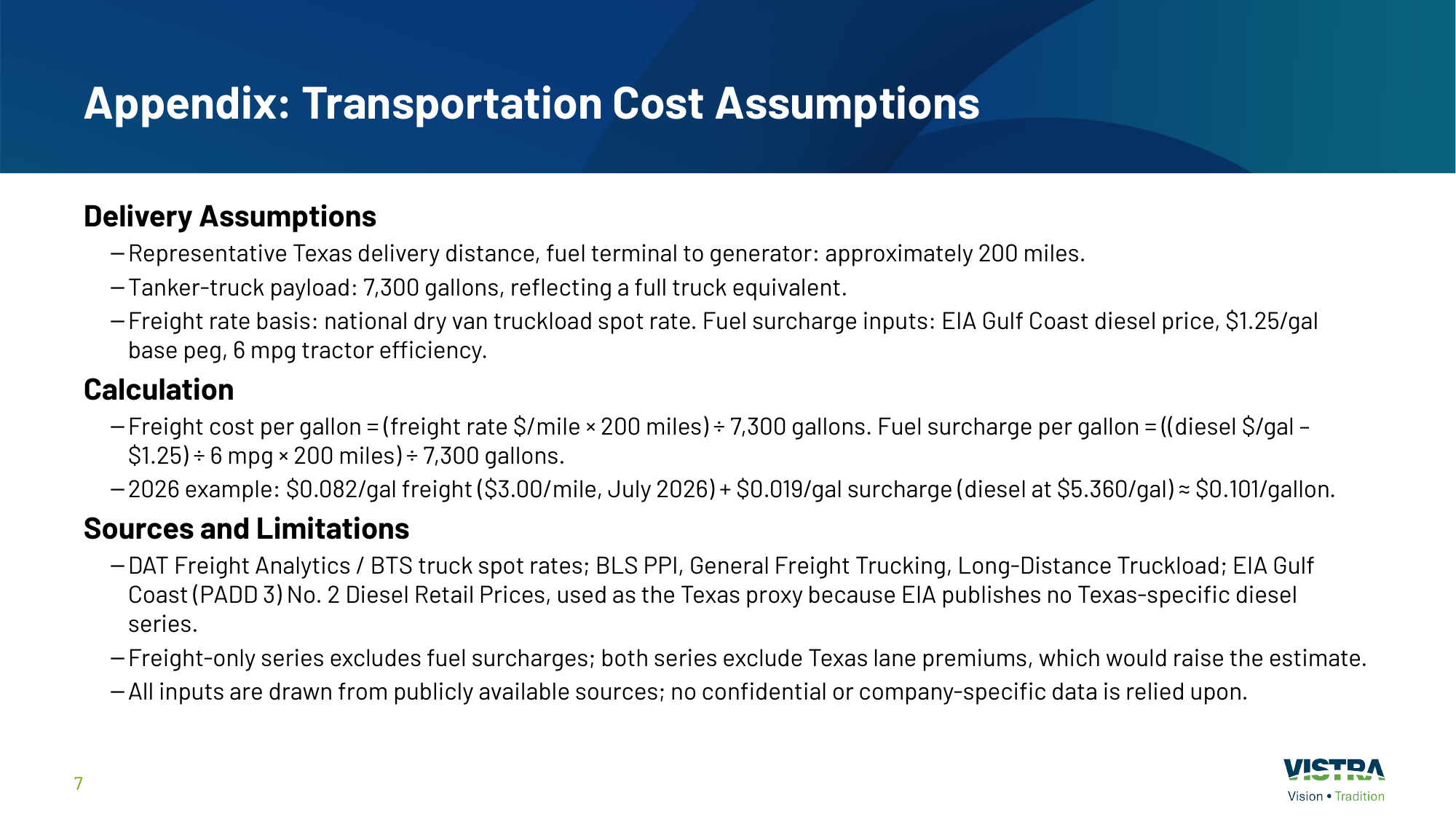

# Appendix: Transportation Cost Assumptions
Delivery Assumptions
Representative Texas delivery distance, fuel terminal to generator: approximately 200 miles.
Tanker-truck payload: 7,300 gallons, reflecting a full truck equivalent.
Freight rate basis: national dry van truckload spot rate. Fuel surcharge inputs: EIA Gulf Coast diesel price, $1.25/gal base peg, 6 mpg tractor efficiency.
Calculation
Freight cost per gallon = (freight rate $/mile × 200 miles) ÷ 7,300 gallons. Fuel surcharge per gallon = ((diesel $/gal – $1.25) ÷ 6 mpg × 200 miles) ÷ 7,300 gallons.
2026 example: $0.082/gal freight ($3.00/mile, July 2026) + $0.019/gal surcharge (diesel at $5.360/gal) ≈ $0.101/gallon.
Sources and Limitations
DAT Freight Analytics / BTS truck spot rates; BLS PPI, General Freight Trucking, Long-Distance Truckload; EIA Gulf Coast (PADD 3) No. 2 Diesel Retail Prices, used as the Texas proxy because EIA publishes no Texas-specific diesel series.
Freight-only series excludes fuel surcharges; both series exclude Texas lane premiums, which would raise the estimate.
All inputs are drawn from publicly available sources; no confidential or company-specific data is relied upon.